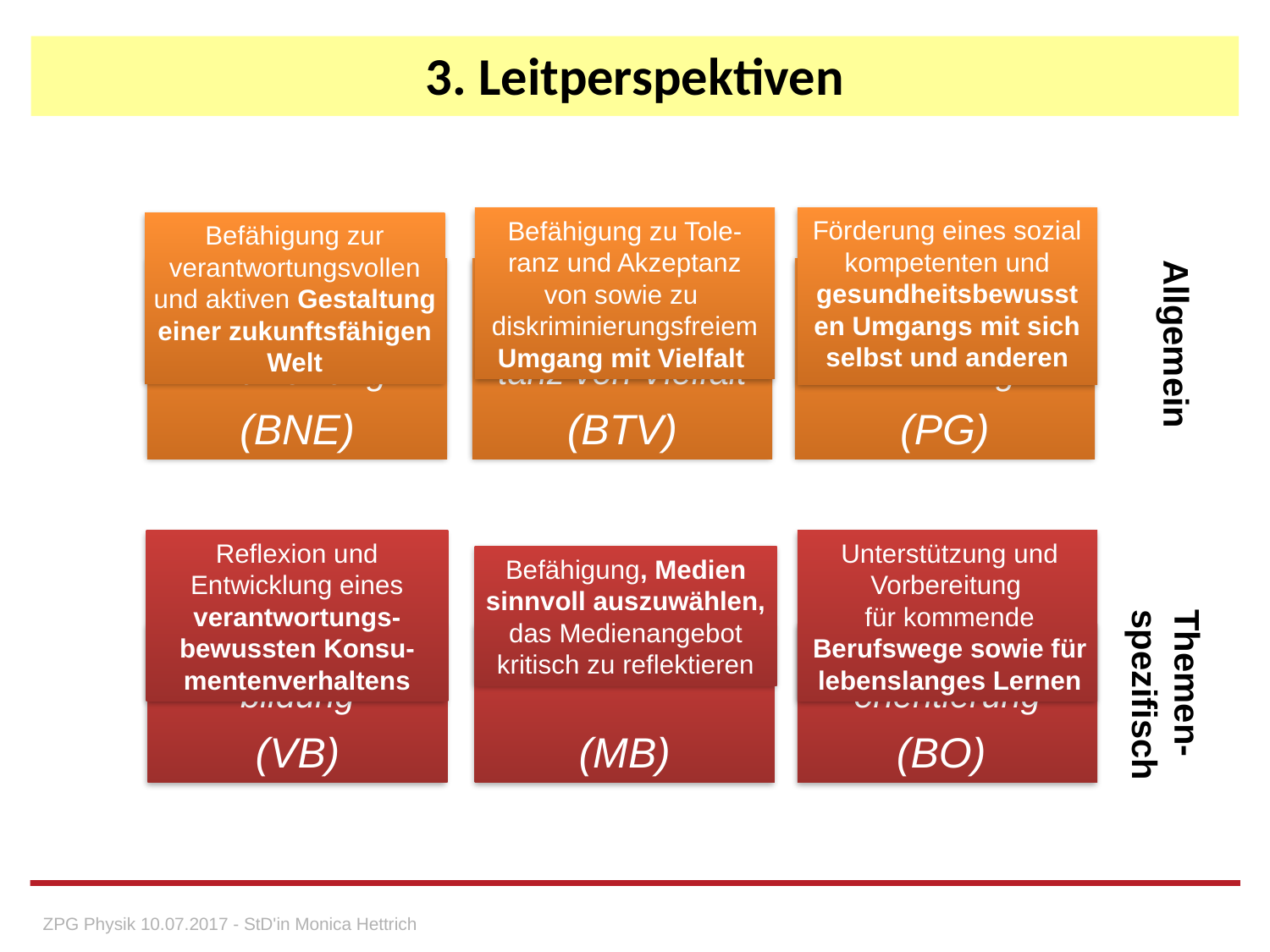

3. Leitperspektiven
Befähigung zu Tole-ranz und Akzeptanz von sowie zu  diskriminierungsfreiem Umgang mit Vielfalt
Förderung eines sozial kompetenten und gesundheitsbewussten Umgangs mit sich selbst und anderen

Befähigung zur verantwortungsvollen und aktiven Gestaltung einer zukunftsfähigen Welt
Bildung für nachhaltige Entwicklung
(BNE)
Bildung für Tole-ranz und Akzep-tanz von Vielfalt
(BTV)
Prävention und Gesundheits-förderung
(PG)
Allgemein
Reflexion und Entwicklung eines verantwortungs-bewussten Konsu-mentenverhaltens
Befähigung, Medien sinnvoll auszuwählen, das Medienangebot kritisch zu reflektieren
Unterstützung und Vorbereitung
für kommende Berufswege sowie für lebenslanges Lernen
Verbraucher-bildung
(VB)
Medienbildung
(MB)
Berufs-orientierung
(BO)
Themen-spezifisch
ZPG Physik 10.07.2017 - StD'in Monica Hettrich